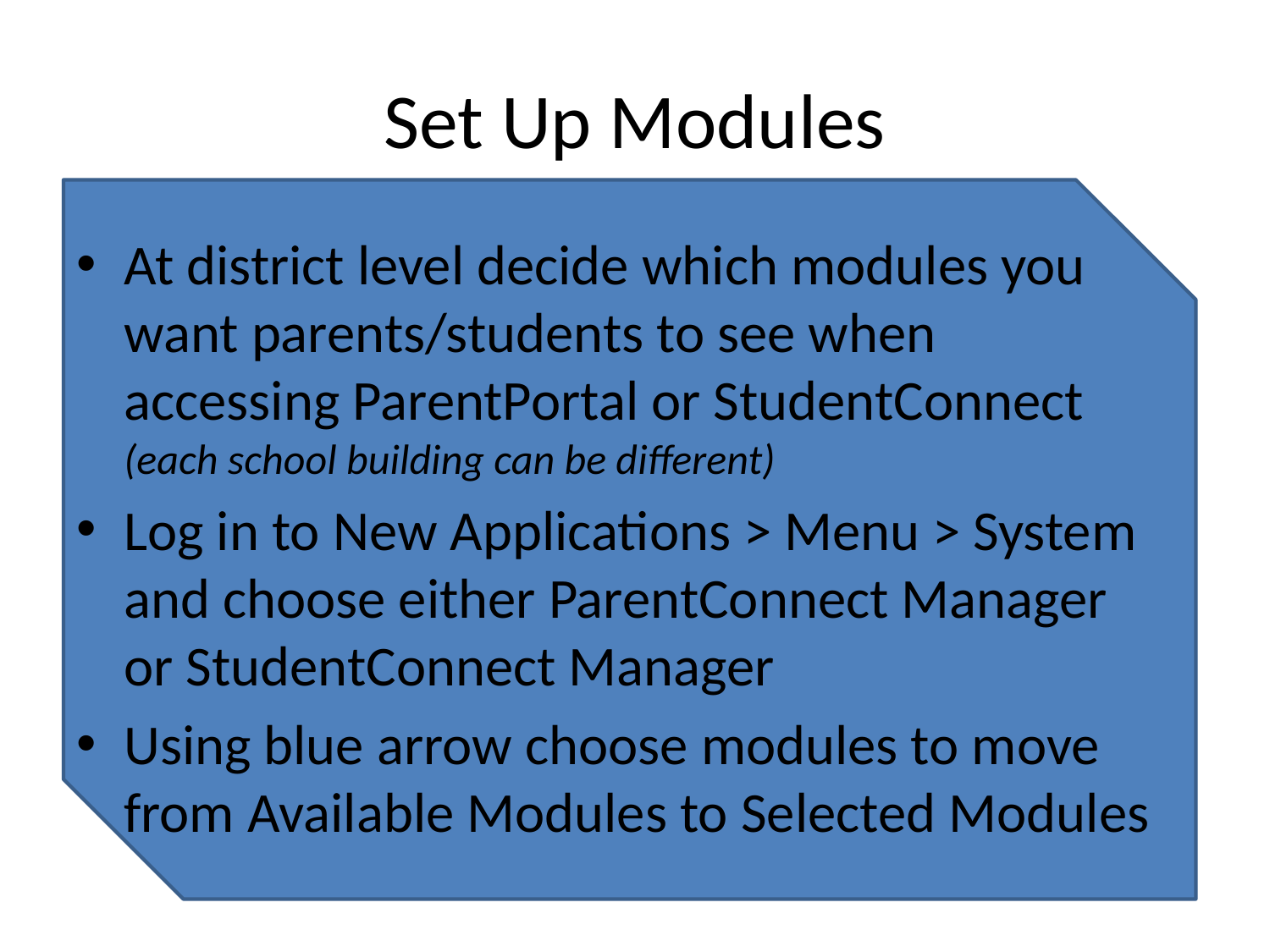

# Set Up Modules

At district level decide which modules you want parents/students to see when accessing ParentPortal or StudentConnect (each school building can be different)
Log in to New Applications > Menu > System and choose either ParentConnect Manager or StudentConnect Manager
Using blue arrow choose modules to move from Available Modules to Selected Modules